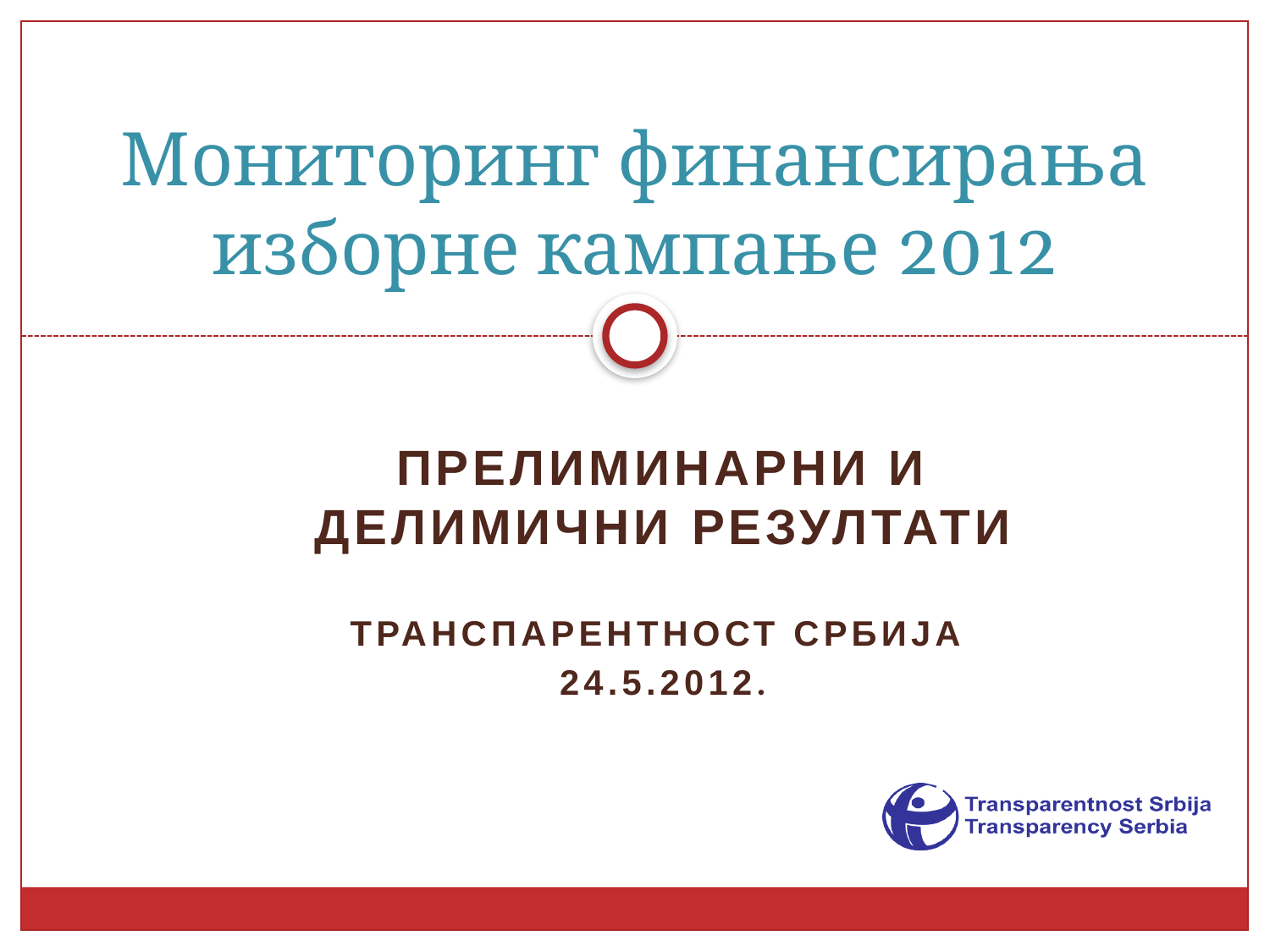

# Мониторинг финансирања изборне кампање 2012

Прелиминарни и делимични резултати

Транспарентност Србија
24.5.2012.